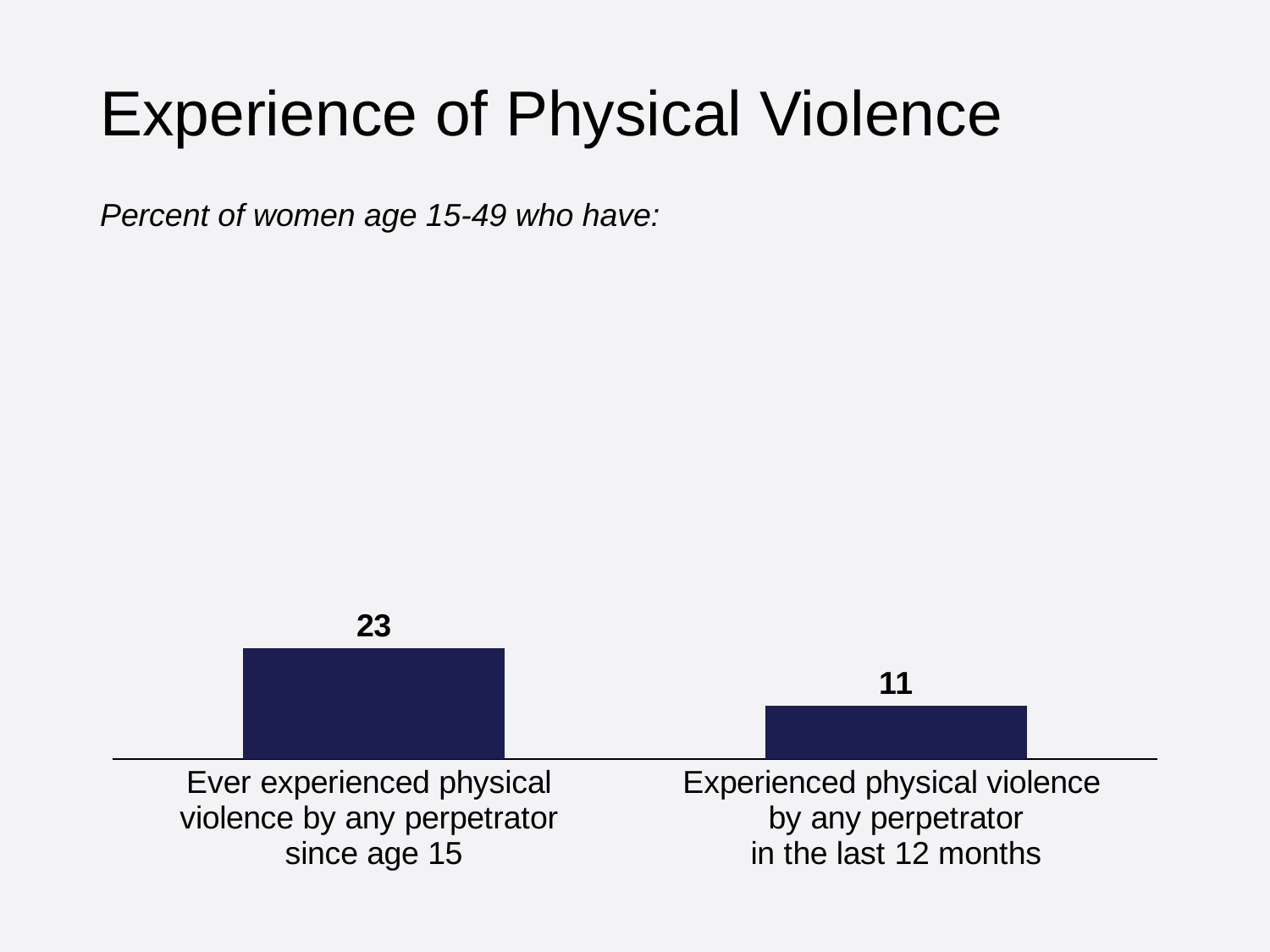

# Experience of Physical Violence
Percent of women age 15-49 who have:

### Chart

| Category | Women |
|---|---|
| Ever experienced physical
violence by any perpetrator
since age 15 | 23.0 |
| Experienced physical violence
by any perpetrator
in the last 12 months | 11.0 |